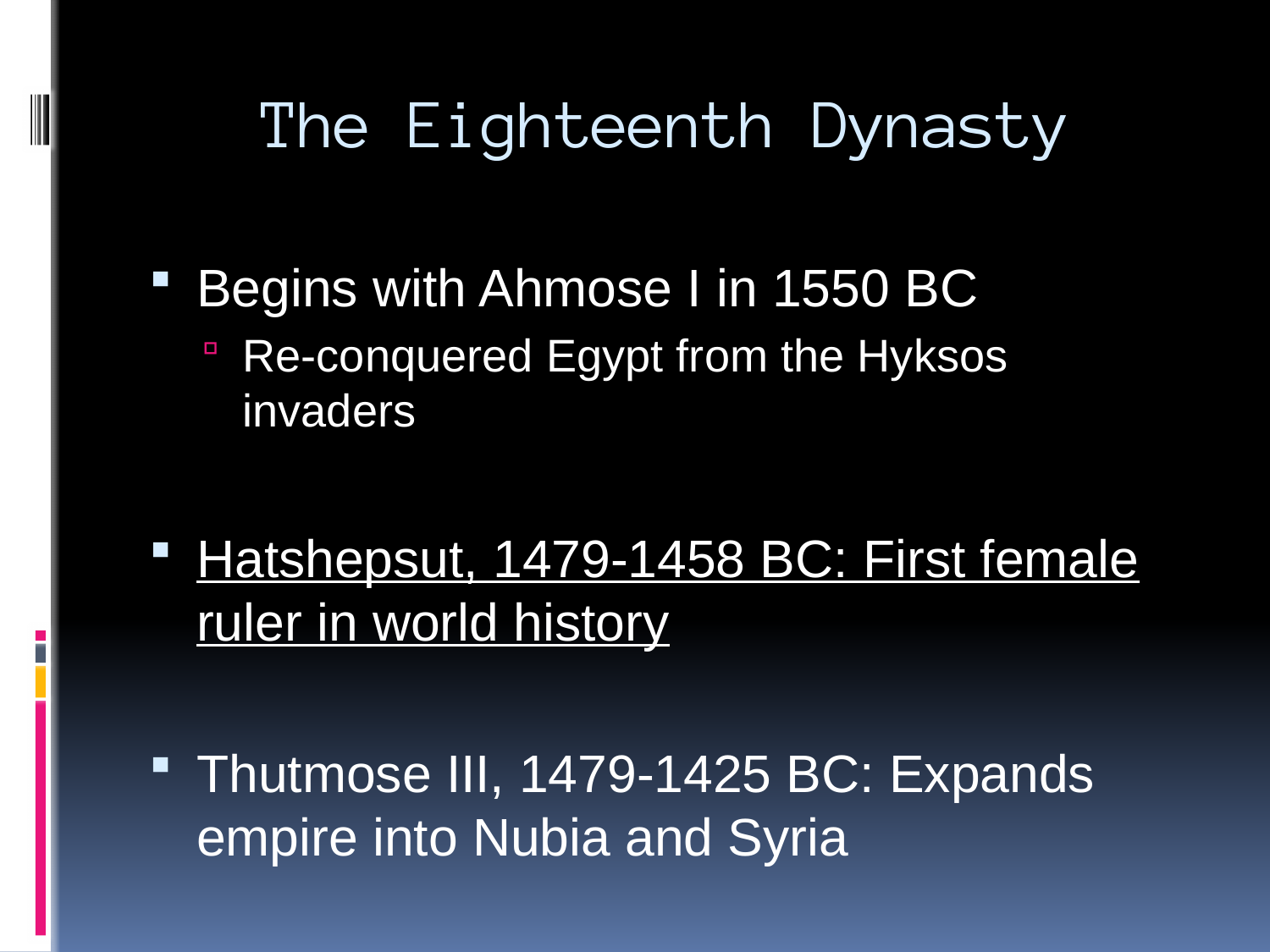

# The Eighteenth Dynasty
Begins with Ahmose I in 1550 BC
Re-conquered Egypt from the Hyksos invaders

Hatshepsut, 1479-1458 BC: First female ruler in world history

Thutmose III, 1479-1425 BC: Expands empire into Nubia and Syria